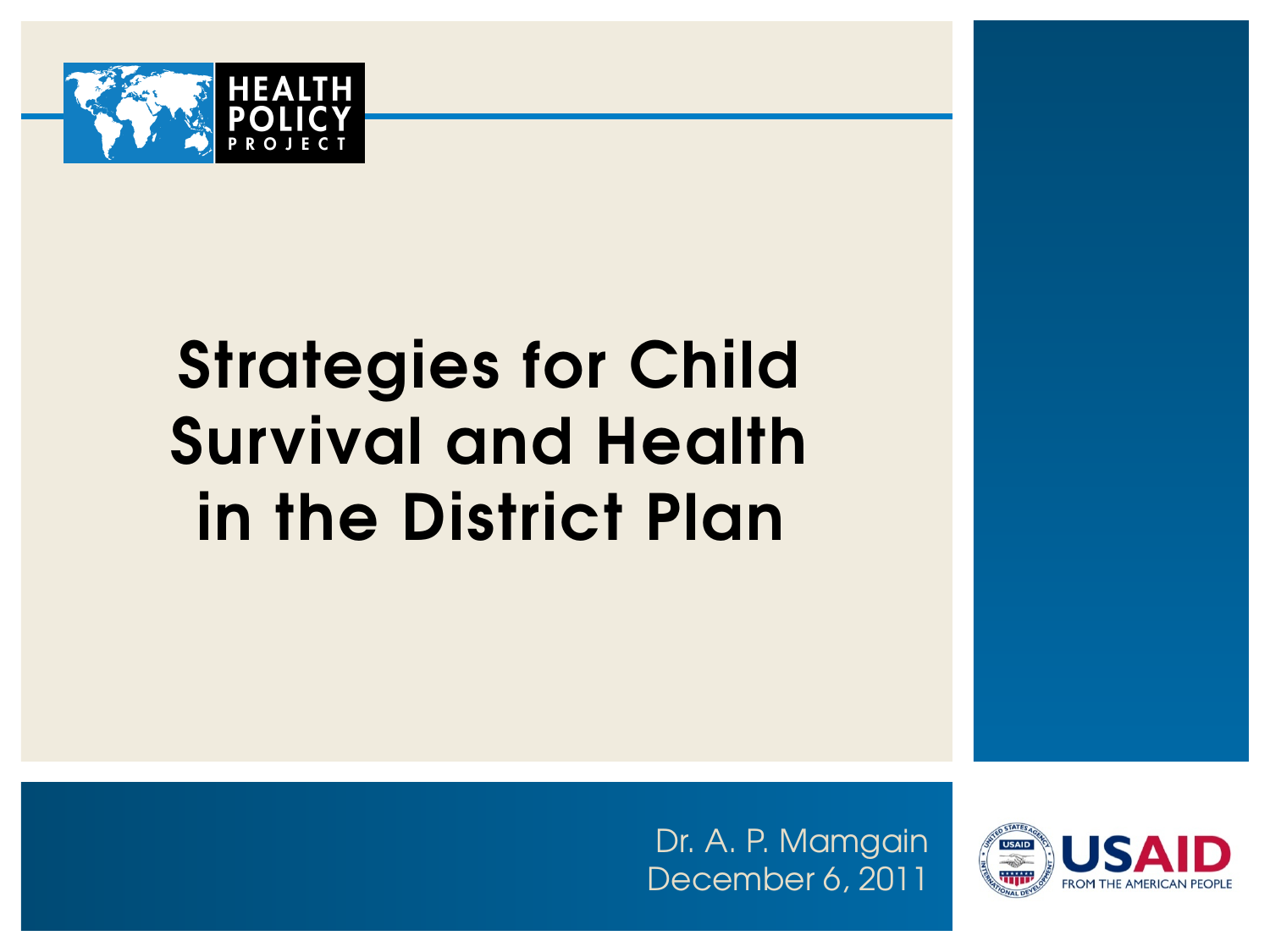

# Strategies for Child Survival and Health in the District Plan
Dr. A. P. Mamgain
December 6, 2011